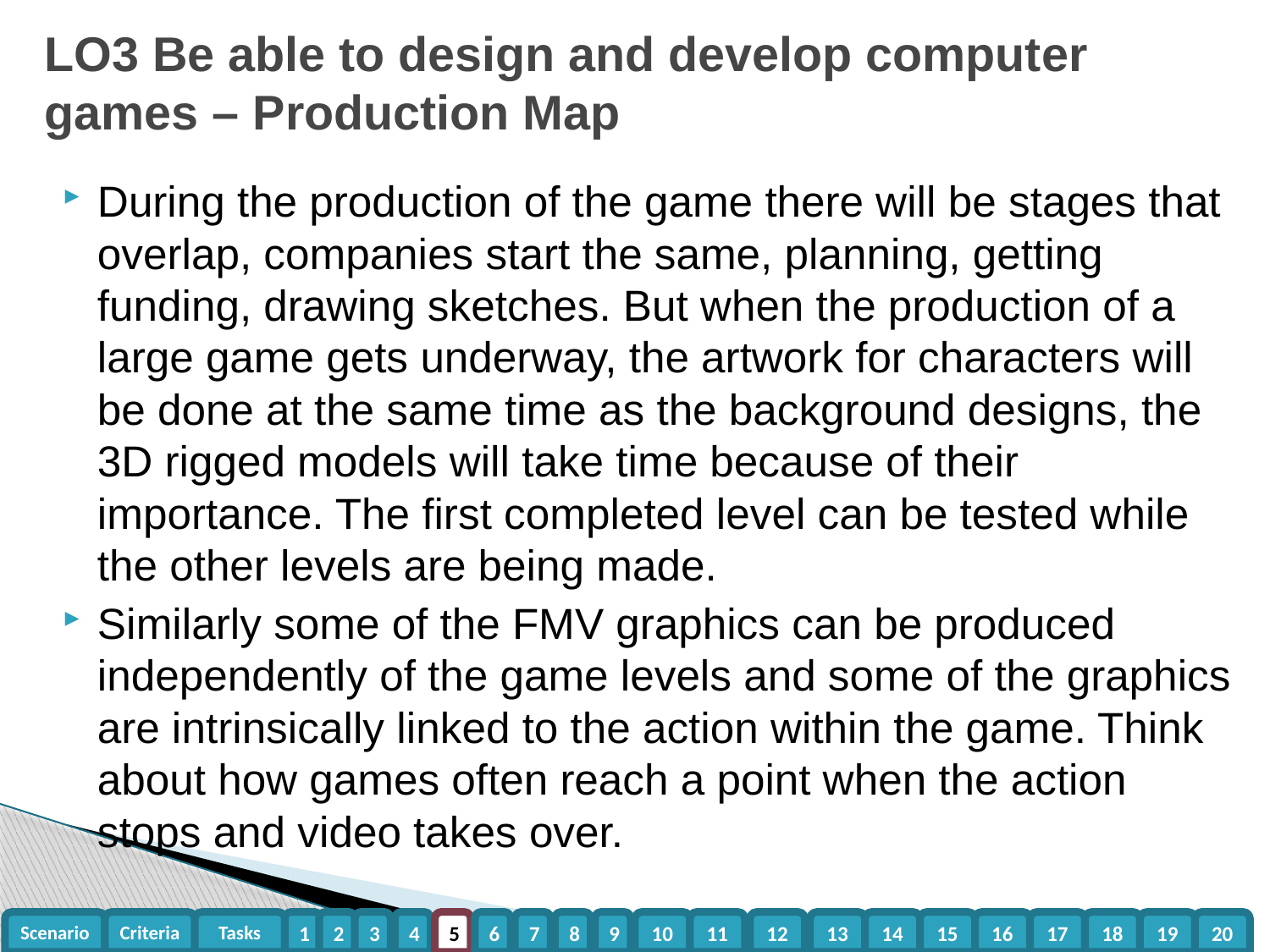

# LO3 Be able to design and develop computer games – Production Map
During the production of the game there will be stages that overlap, companies start the same, planning, getting funding, drawing sketches. But when the production of a large game gets underway, the artwork for characters will be done at the same time as the background designs, the 3D rigged models will take time because of their importance. The first completed level can be tested while the other levels are being made.
Similarly some of the FMV graphics can be produced independently of the game levels and some of the graphics are intrinsically linked to the action within the game. Think about how games often reach a point when the action stops and video takes over.
Scenario
Criteria
Tasks
1
2
3
4
5
6
7
8
9
10
11
12
13
14
15
16
17
18
19
20